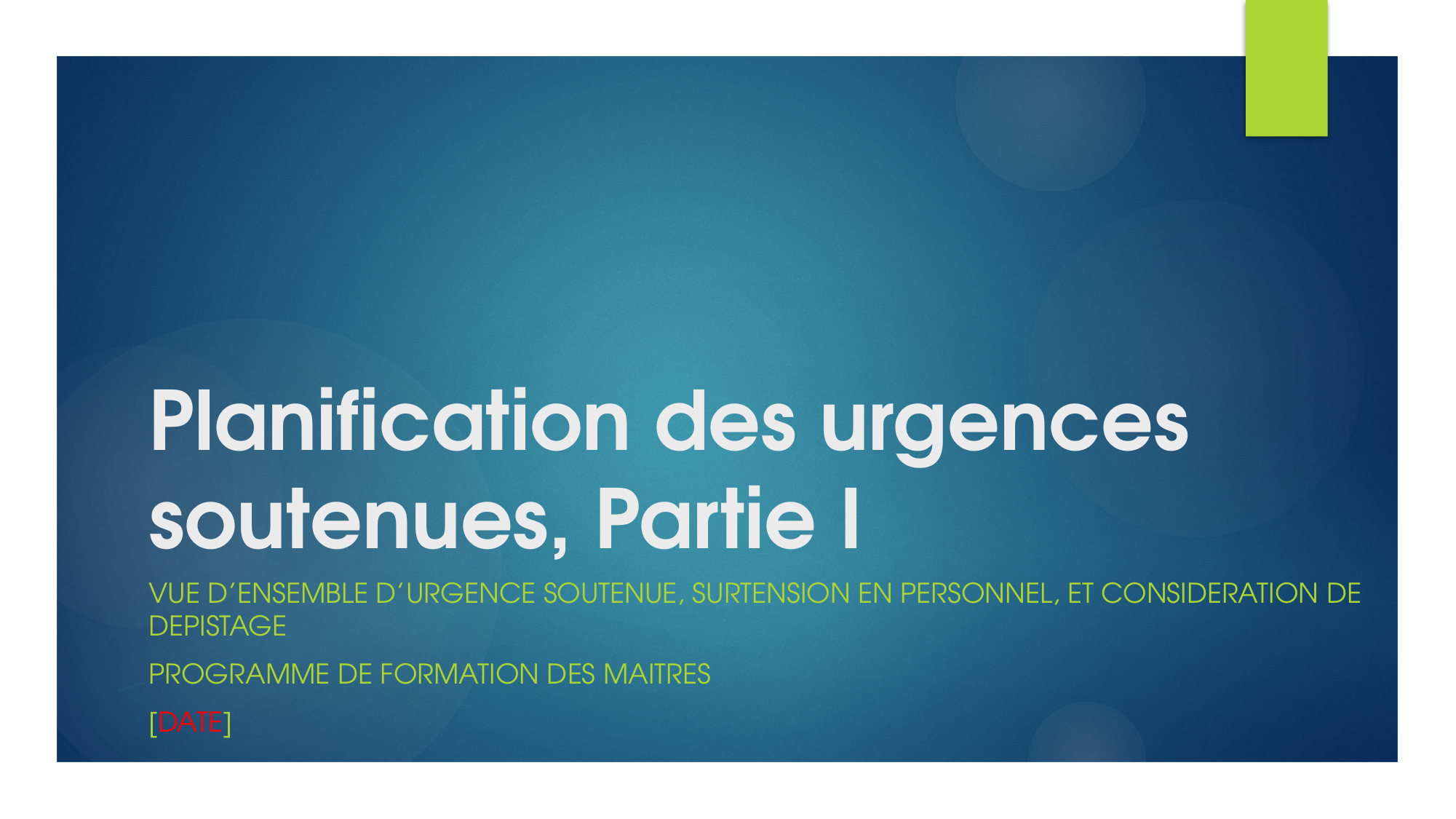

# Planification des urgences soutenues, Partie I
VUE D’ENSEMBLE D’URGENCE SOUTENUE, surTENSION EN PERSONNEL, ET CONSIDERATION DE DEPISTAGE
PROGRAMME DE FORMATION DES MAITRES
[date]